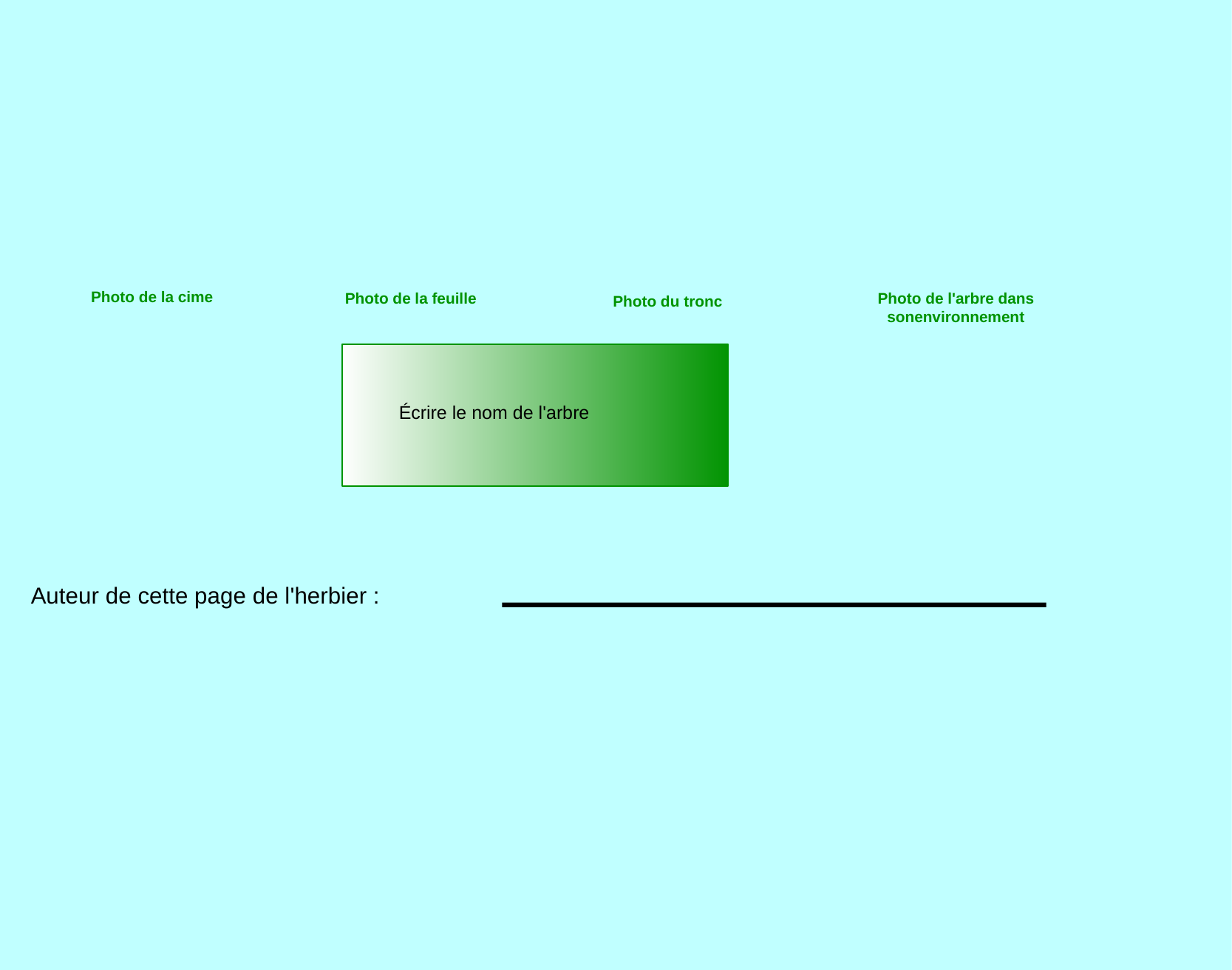

|  |
| --- |
|  |
| --- |
|  |
| --- |
|  |
| --- |
Photo de la cime
Photo de la feuille
Photo de l'arbre dans son environnement
Photo du tronc

Écrire le nom de l'arbre
Auteur de cette page de l'herbier :